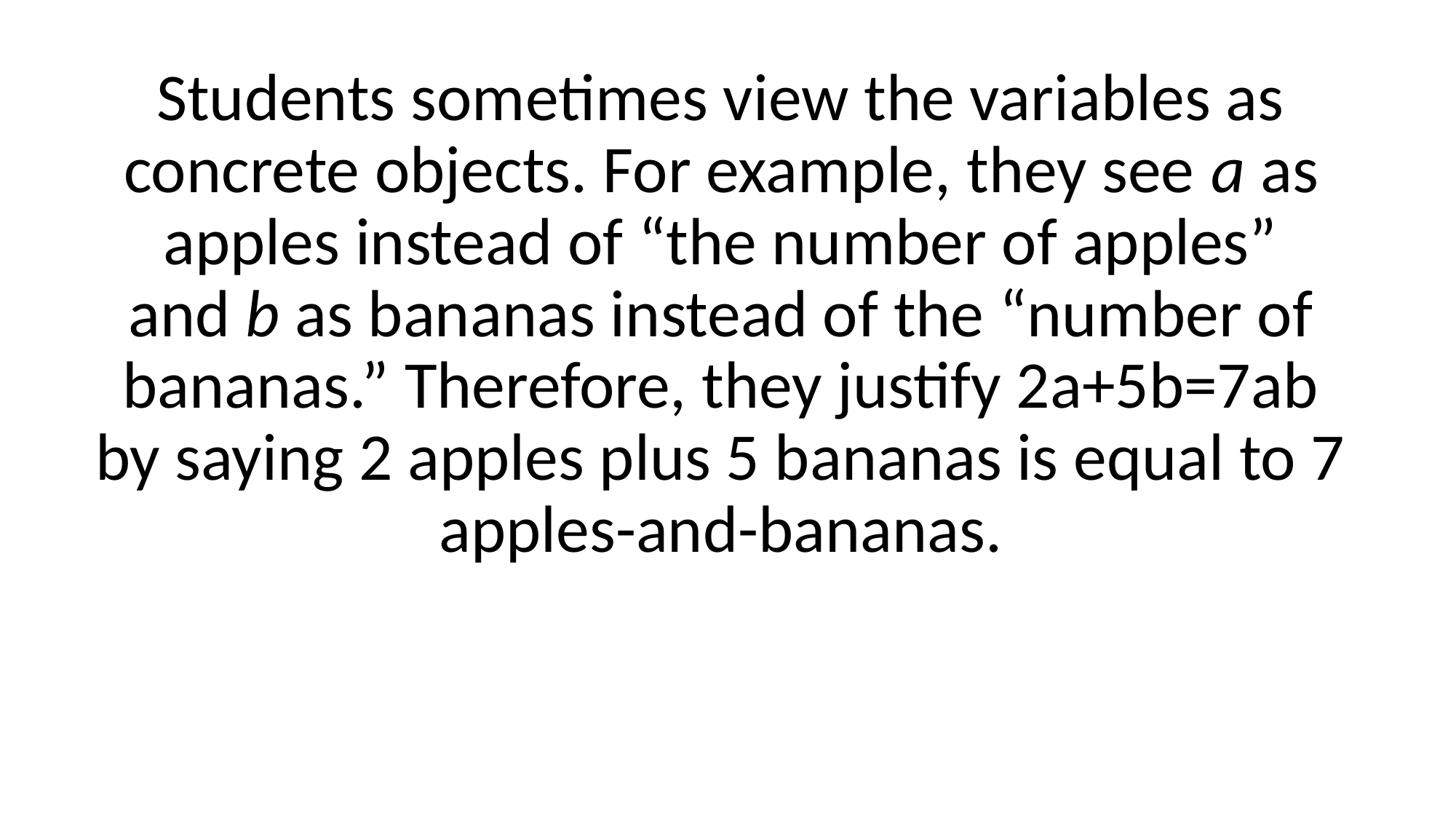

Students sometimes view the variables as concrete objects. For example, they see a as apples instead of “the number of apples” and b as bananas instead of the “number of bananas.” Therefore, they justify 2a+5b=7ab by saying 2 apples plus 5 bananas is equal to 7 apples-and-bananas.